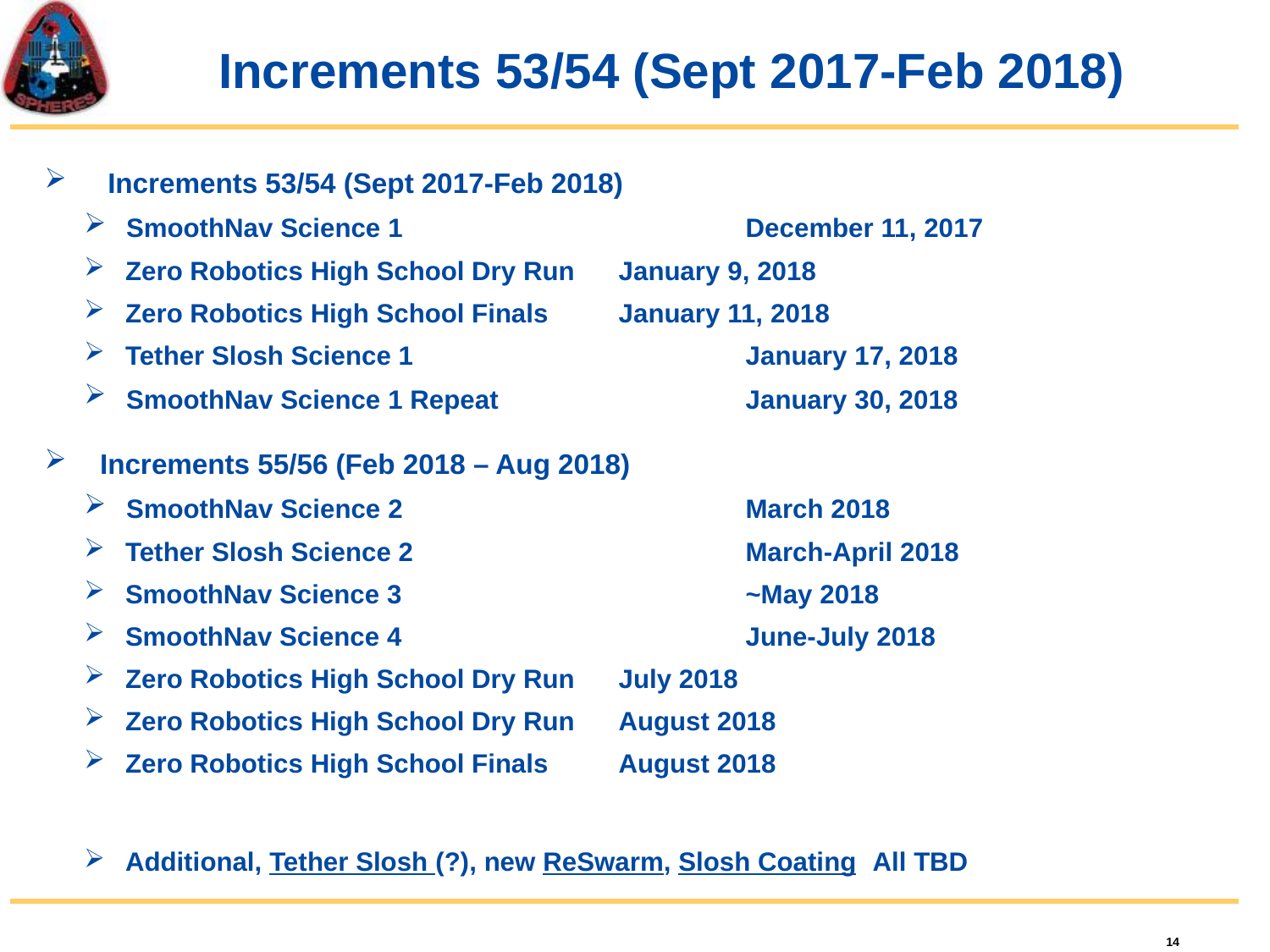

# Increments 53/54 (Sept 2017-Feb 2018)

  Increments 53/54 (Sept 2017-Feb 2018)
  SmoothNav Science 1			December 11, 2017
  Zero Robotics High School Dry Run 	January 9, 2018
  Zero Robotics High School Finals  	January 11, 2018
  Tether Slosh Science 1			January 17, 2018
  SmoothNav Science 1 Repeat		January 30, 2018

 Increments 55/56 (Feb 2018 – Aug 2018)
  SmoothNav Science 2			March 2018
  Tether Slosh Science 2			March-April 2018
  SmoothNav Science 3			~May 2018
  SmoothNav Science 4			June-July 2018
  Zero Robotics High School Dry Run 	July 2018
  Zero Robotics High School Dry Run 	August 2018
  Zero Robotics High School Finals  	August 2018

  Additional, Tether Slosh (?), new ReSwarm, Slosh Coating	All TBD